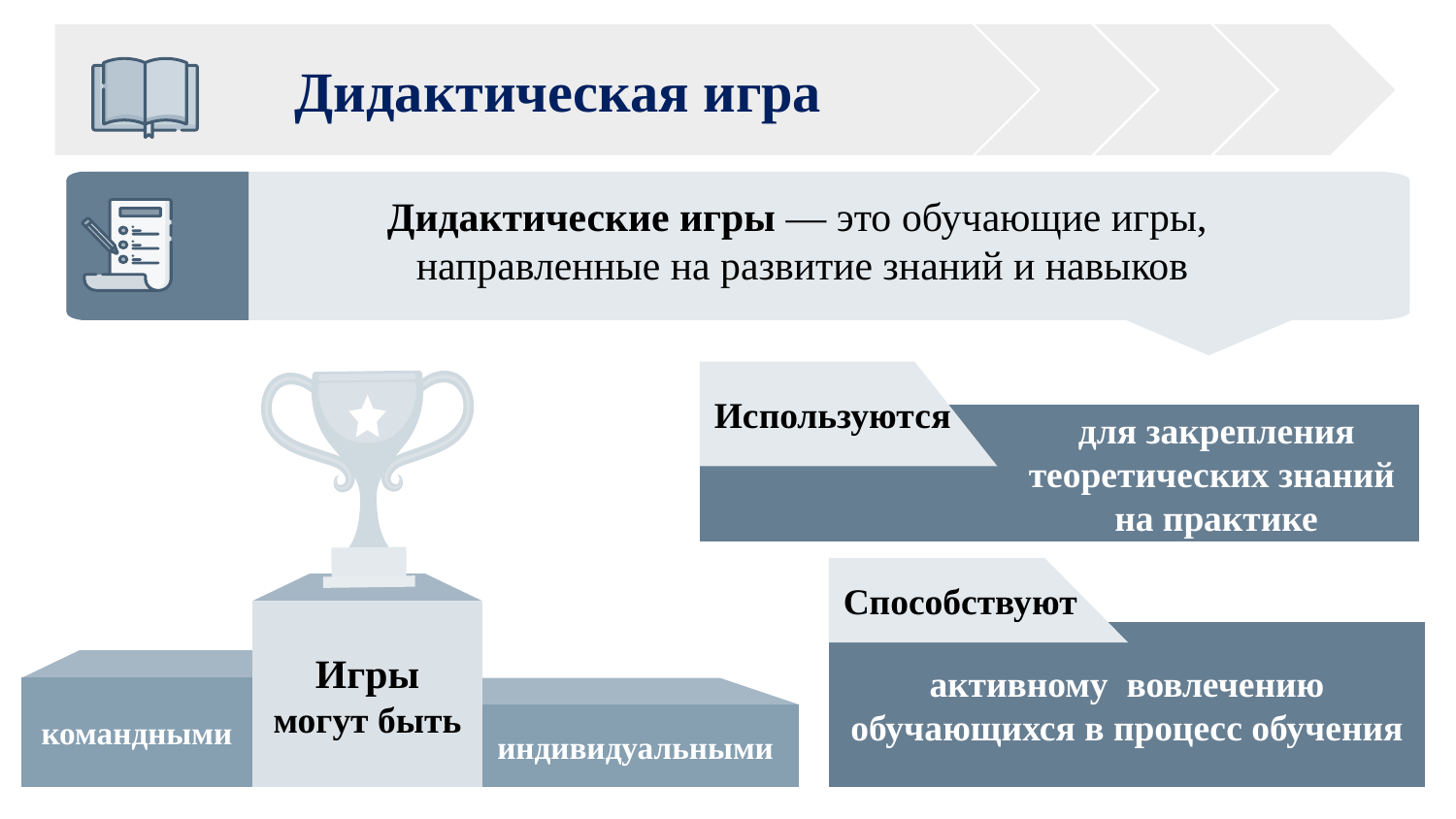

Дидактическая игра

Дидактические игры — это обучающие игры,
направленные на развитие знаний и навыков

Используются
для закрепления теоретических знаний
на практике

Игры могут быть

командными

индивидуальными
Способствуют
активному  вовлечению обучающихся в процесс обучения
• • •
•